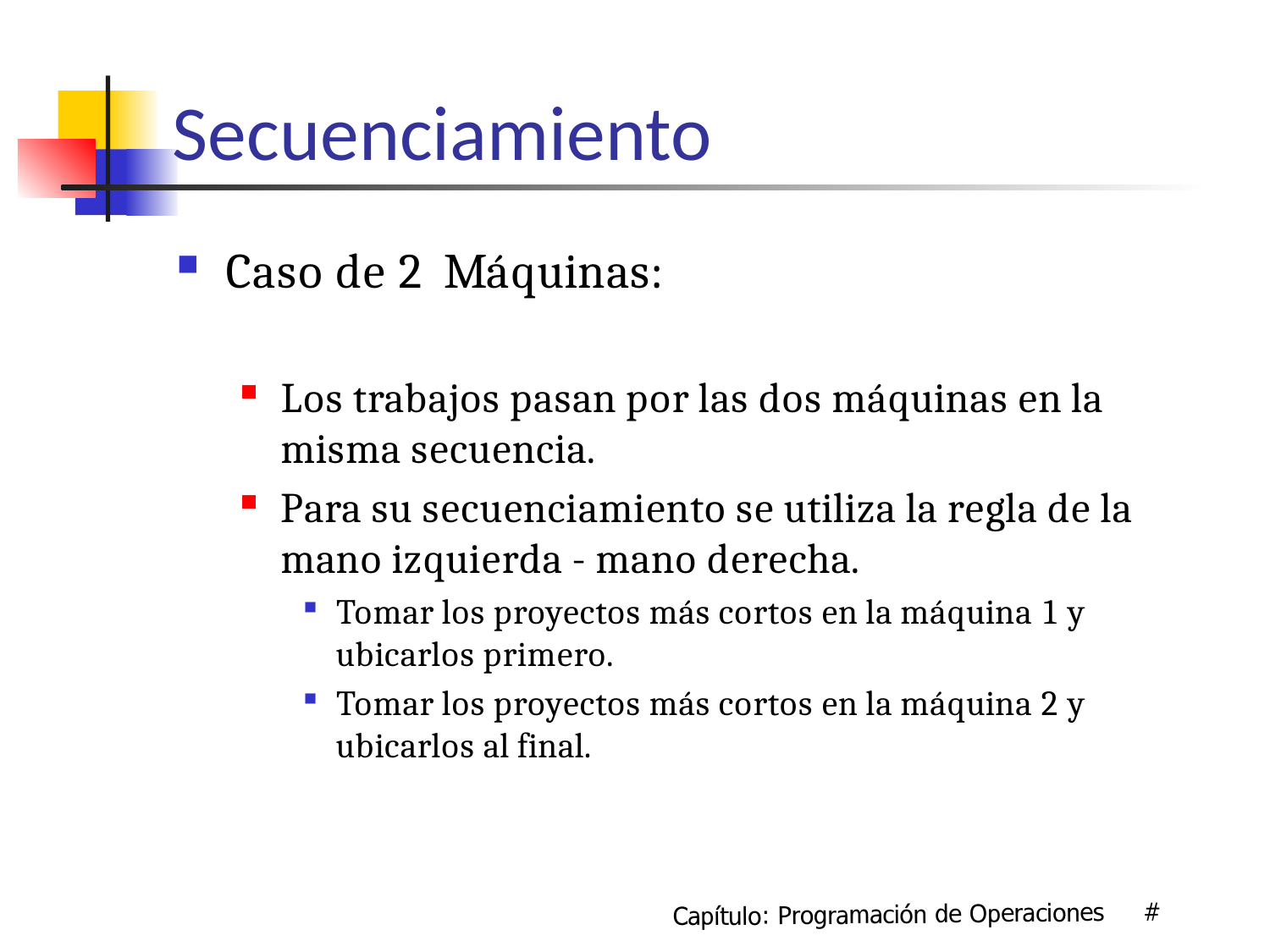

# Secuenciamiento
Caso de 2  Máquinas:

Los trabajos pasan por las dos máquinas en la misma secuencia.
Para su secuenciamiento se utiliza la regla de la mano izquierda - mano derecha.
Tomar los proyectos más cortos en la máquina 1 y ubicarlos primero.
Tomar los proyectos más cortos en la máquina 2 y ubicarlos al final.
Capítulo: Programación de Operaciones     #